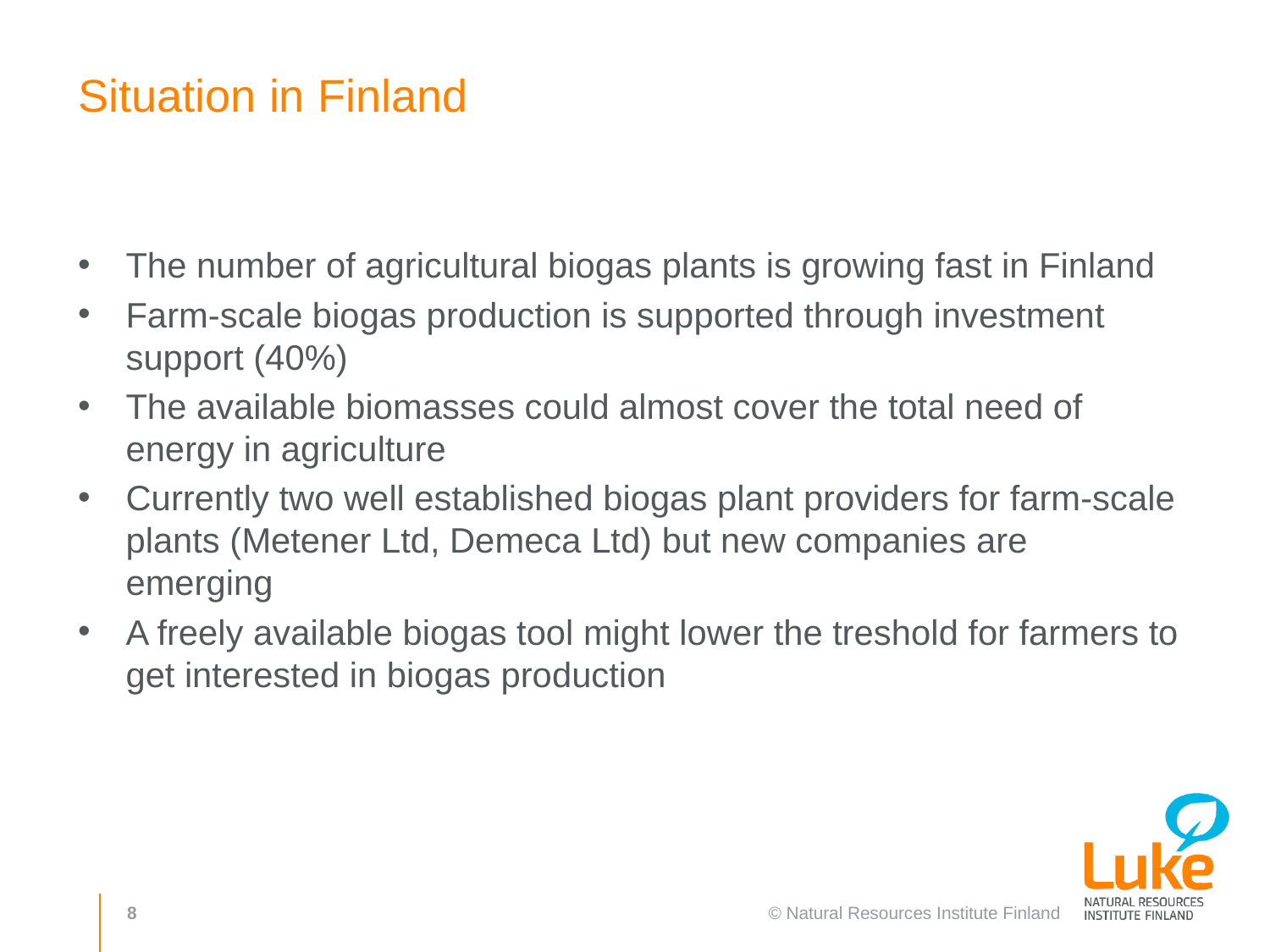

# Situation in Finland
The number of agricultural biogas plants is growing fast in Finland
Farm-scale biogas production is supported through investment support (40%)
The available biomasses could almost cover the total need of energy in agriculture
Currently two well established biogas plant providers for farm-scale plants (Metener Ltd, Demeca Ltd) but new companies are emerging
A freely available biogas tool might lower the treshold for farmers to get interested in biogas production
8